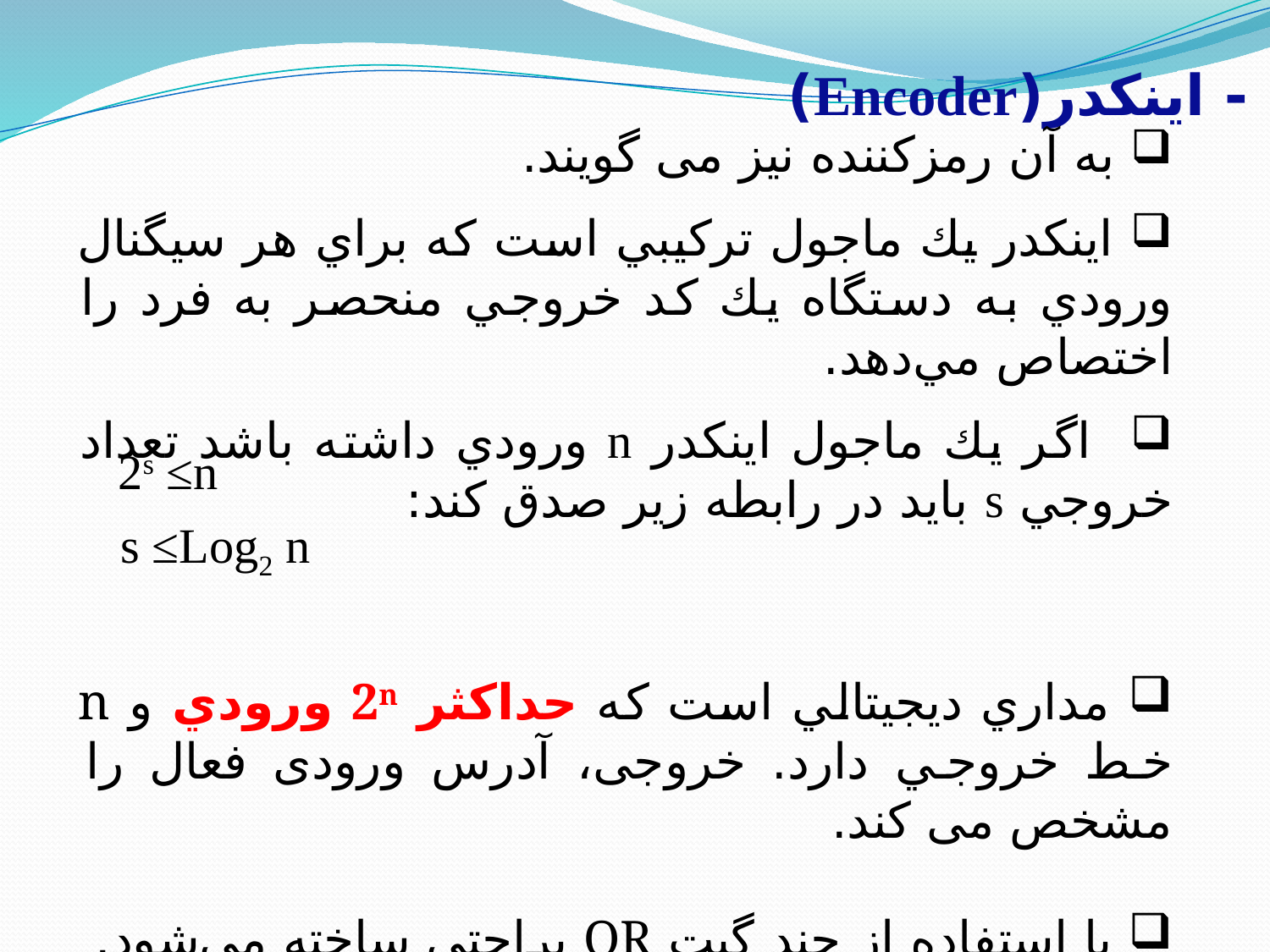

# - اينكدر(Encoder)
 به آن رمزکننده نیز می گویند.
 اينكدر يك ماجول تركيبي است كه براي هر سيگنال ورودي به دستگاه يك كد خروجي منحصر به فرد را اختصاص مي‌دهد.
  اگر يك ماجول اينكدر n ورودي داشته باشد تعداد خروجي s بايد در رابطه زير صدق كند:

 مداري ديجيتالي است كه حداكثر 2n ورودي و n خط خروجي دارد. خروجی، آدرس ورودی فعال را مشخص می کند.

 با استفاده از چند گيت OR براحتي ساخته مي‌شود.
2s ≤n
s ≤Log2 n